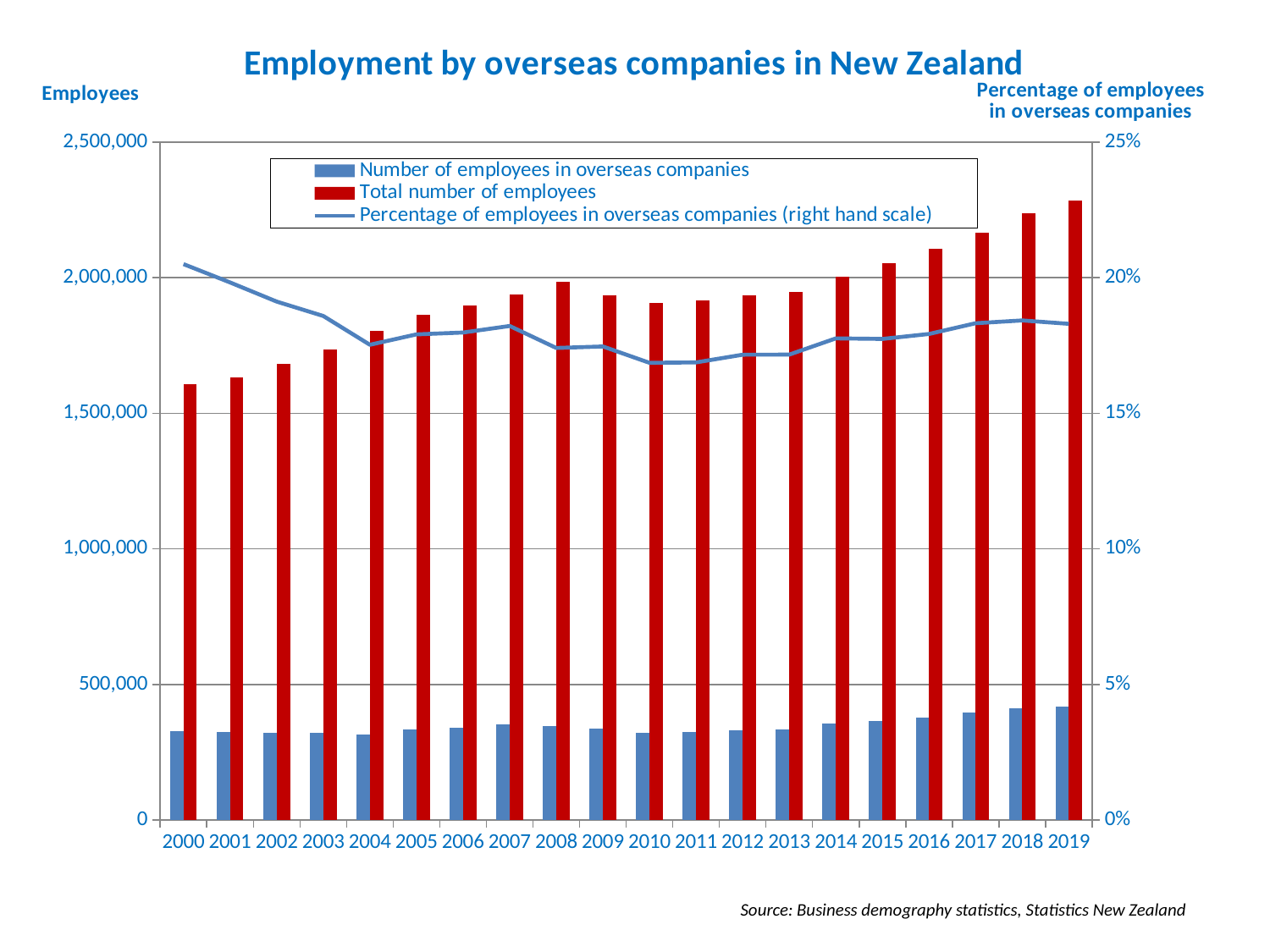

### Chart: Employment by overseas companies in New Zealand

| Category | Number of employees in overseas companies | Total number of employees | Percentage of employees in overseas companies (right hand scale) |
|---|---|---|---|
| 2000 | 329300.0 | 1606400.0 | 0.2049925298804781 |
| 2001 | 323600.0 | 1632400.0 | 0.19823572653761334 |
| 2002 | 321500.0 | 1681700.0 | 0.1911755961229708 |
| 2003 | 322400.0 | 1734600.0 | 0.18586417617894618 |
| 2004 | 316000.0 | 1803100.0 | 0.17525372968775993 |
| 2005 | 333900.0 | 1864500.0 | 0.17908286403861623 |
| 2006 | 341300.0 | 1898500.0 | 0.17977350539899922 |
| 2007 | 353000.0 | 1937600.0 | 0.1821841453344344 |
| 2008 | 345500.0 | 1984800.0 | 0.17407295445384927 |
| 2009 | 337900.0 | 1935000.0 | 0.174625322997416 |
| 2010 | 321700.0 | 1908100.0 | 0.1685970336984435 |
| 2011 | 323500.0 | 1917100.0 | 0.168744457774764 |
| 2012 | 331900.0 | 1934300.0 | 0.17158662048286205 |
| 2013 | 334400.0 | 1948500.0 | 0.1716191942519887 |
| 2014 | 355800.0 | 2003200.0 | 0.17761581469648566 |
| 2015 | 364400.0 | 2054000.0 | 0.17740993184031165 |
| 2016 | 377400.0 | 2105600.0 | 0.17923632218844987 |
| 2017 | 396900.0 | 2166500.0 | 0.1831987075928918 |
| 2018 | 412500.0 | 2239000.0 | 0.184234033050469 |
| 2019 | 418100.0 | 2285000.0 | 0.18297592997811815 |
Source: Business demography statistics, Statistics New Zealand